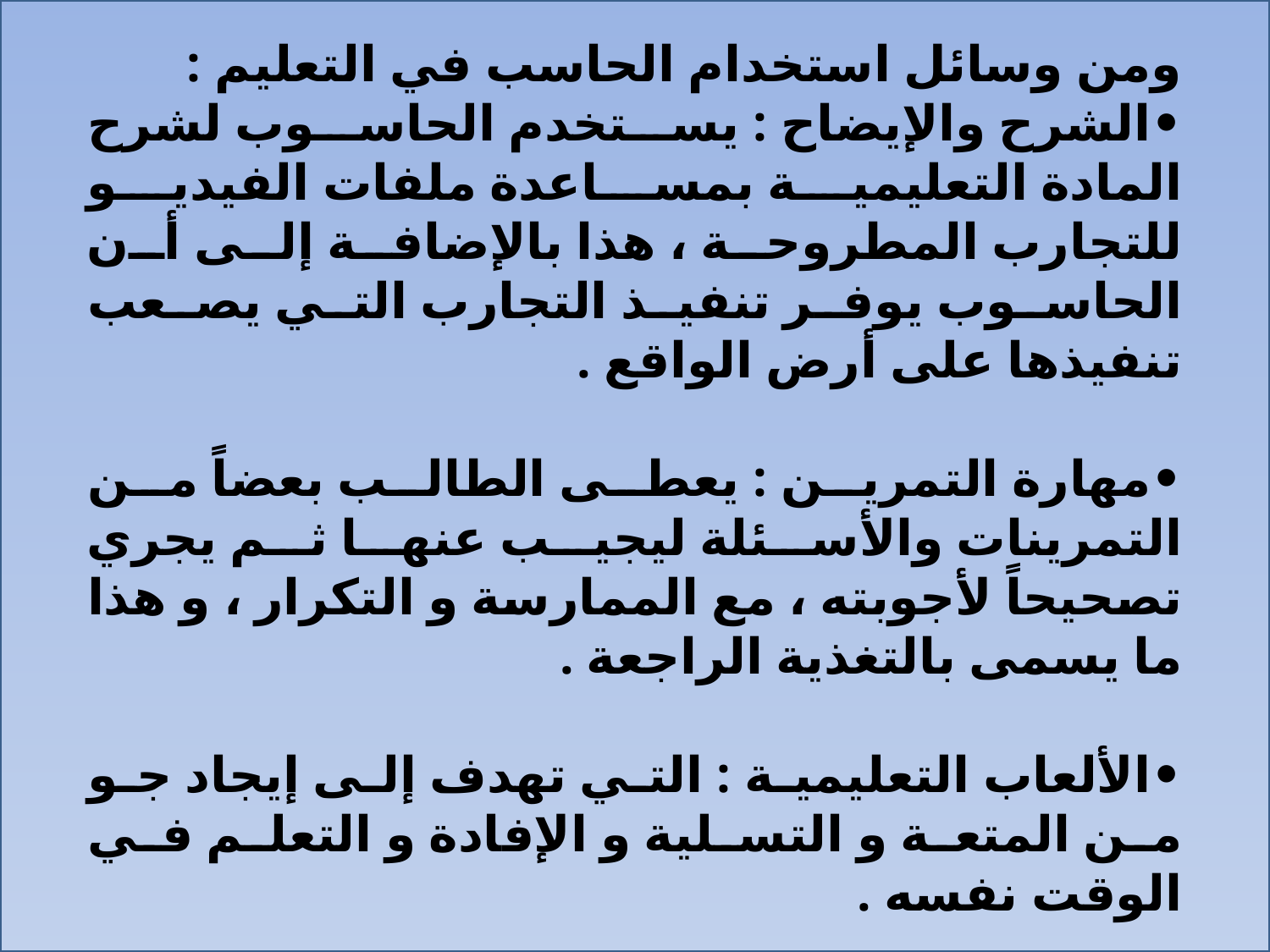

ومن وسائل استخدام الحاسب في التعليم :
•	الشرح والإيضاح : يستخدم الحاسوب لشرح المادة التعليمية بمساعدة ملفات الفيديو للتجارب المطروحة ، هذا بالإضافة إلى أن الحاسوب يوفر تنفيذ التجارب التي يصعب تنفيذها على أرض الواقع .

•	مهارة التمرين : يعطى الطالب بعضاً من التمرينات والأسئلة ليجيب عنها ثم يجري تصحيحاً لأجوبته ، مع الممارسة و التكرار ، و هذا ما يسمى بالتغذية الراجعة .

•	الألعاب التعليمية : التي تهدف إلى إيجاد جو من المتعة و التسلية و الإفادة و التعلم في الوقت نفسه .

•	التعليم الخاص المتفاعل : و هنا تبرز ضرورة التفاعل مع الحاسوب الذي سيكون بمثابة معلم يشرح و يقدم فقرات و صفحات على شاشة العرض مدعومة بالأسئلة التقويمية .